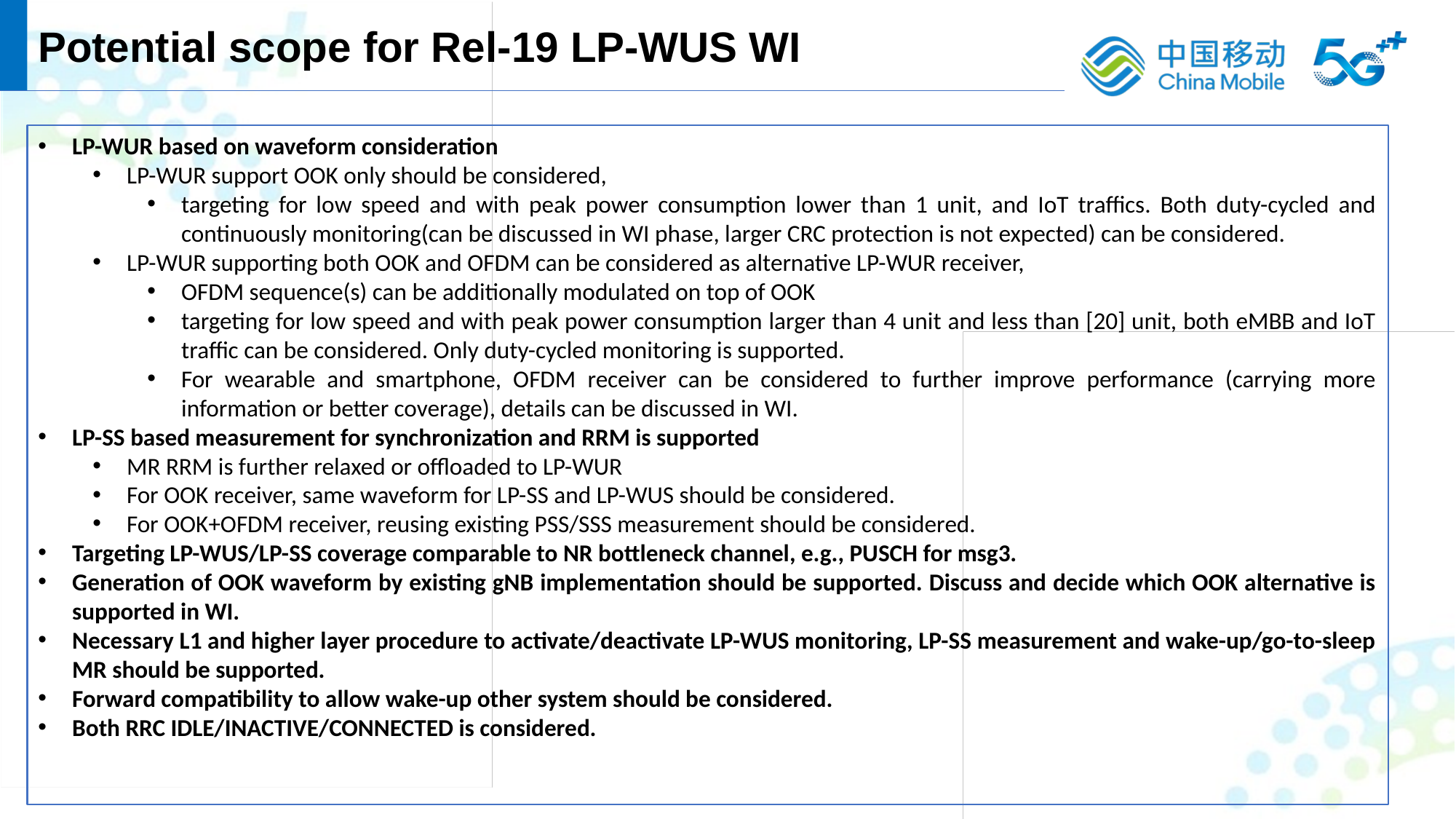

Potential scope for Rel-19 LP-WUS WI
LP-WUR based on waveform consideration
LP-WUR support OOK only should be considered,
targeting for low speed and with peak power consumption lower than 1 unit, and IoT traffics. Both duty-cycled and continuously monitoring(can be discussed in WI phase, larger CRC protection is not expected) can be considered.
LP-WUR supporting both OOK and OFDM can be considered as alternative LP-WUR receiver,
OFDM sequence(s) can be additionally modulated on top of OOK
targeting for low speed and with peak power consumption larger than 4 unit and less than [20] unit, both eMBB and IoT traffic can be considered. Only duty-cycled monitoring is supported.
For wearable and smartphone, OFDM receiver can be considered to further improve performance (carrying more information or better coverage), details can be discussed in WI.
LP-SS based measurement for synchronization and RRM is supported
MR RRM is further relaxed or offloaded to LP-WUR
For OOK receiver, same waveform for LP-SS and LP-WUS should be considered.
For OOK+OFDM receiver, reusing existing PSS/SSS measurement should be considered.
Targeting LP-WUS/LP-SS coverage comparable to NR bottleneck channel, e.g., PUSCH for msg3.
Generation of OOK waveform by existing gNB implementation should be supported. Discuss and decide which OOK alternative is supported in WI.
Necessary L1 and higher layer procedure to activate/deactivate LP-WUS monitoring, LP-SS measurement and wake-up/go-to-sleep MR should be supported.
Forward compatibility to allow wake-up other system should be considered.
Both RRC IDLE/INACTIVE/CONNECTED is considered.